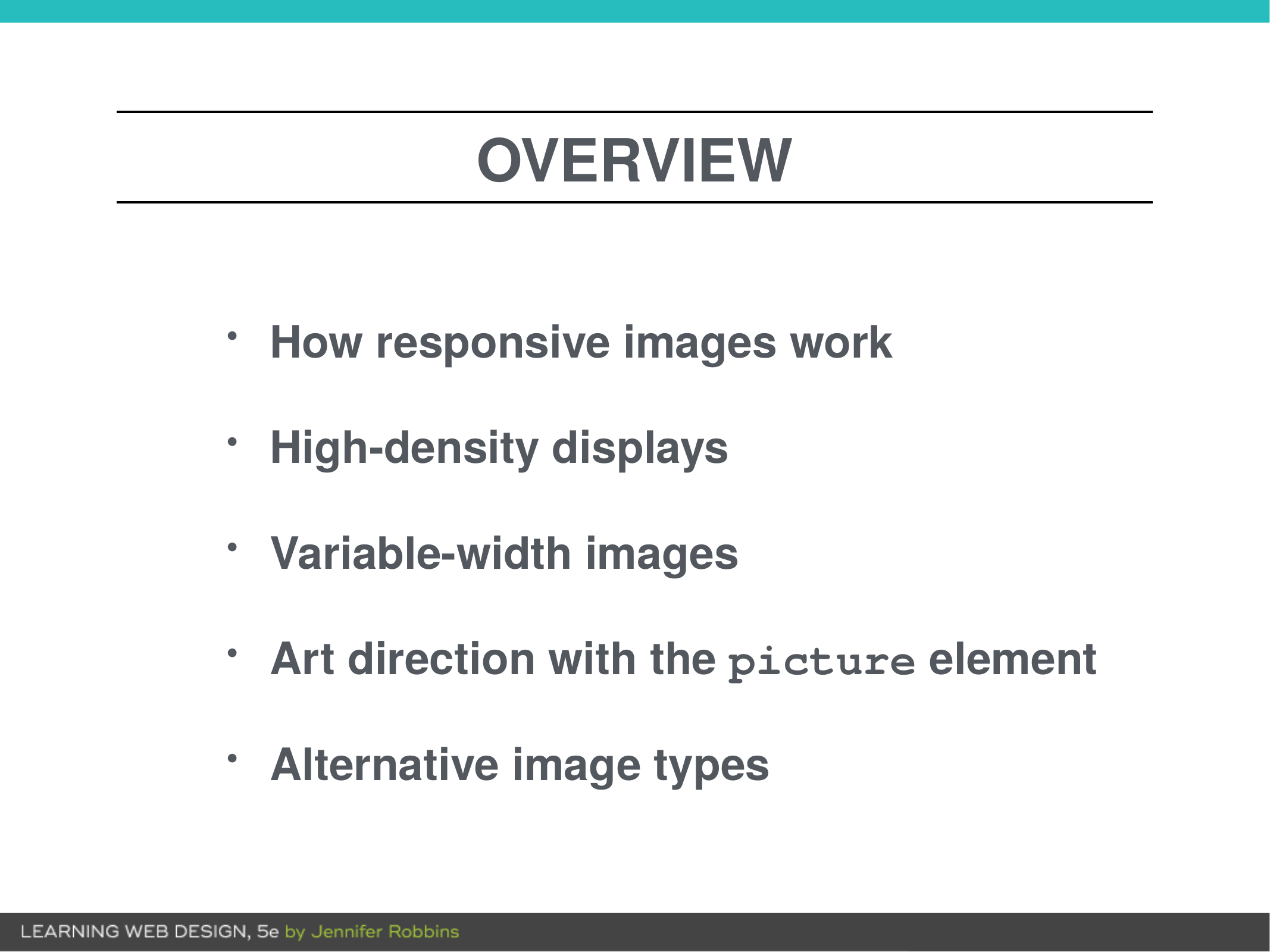

How responsive images work
High-density displays
Variable-width images
Art direction with the picture element
Alternative image types